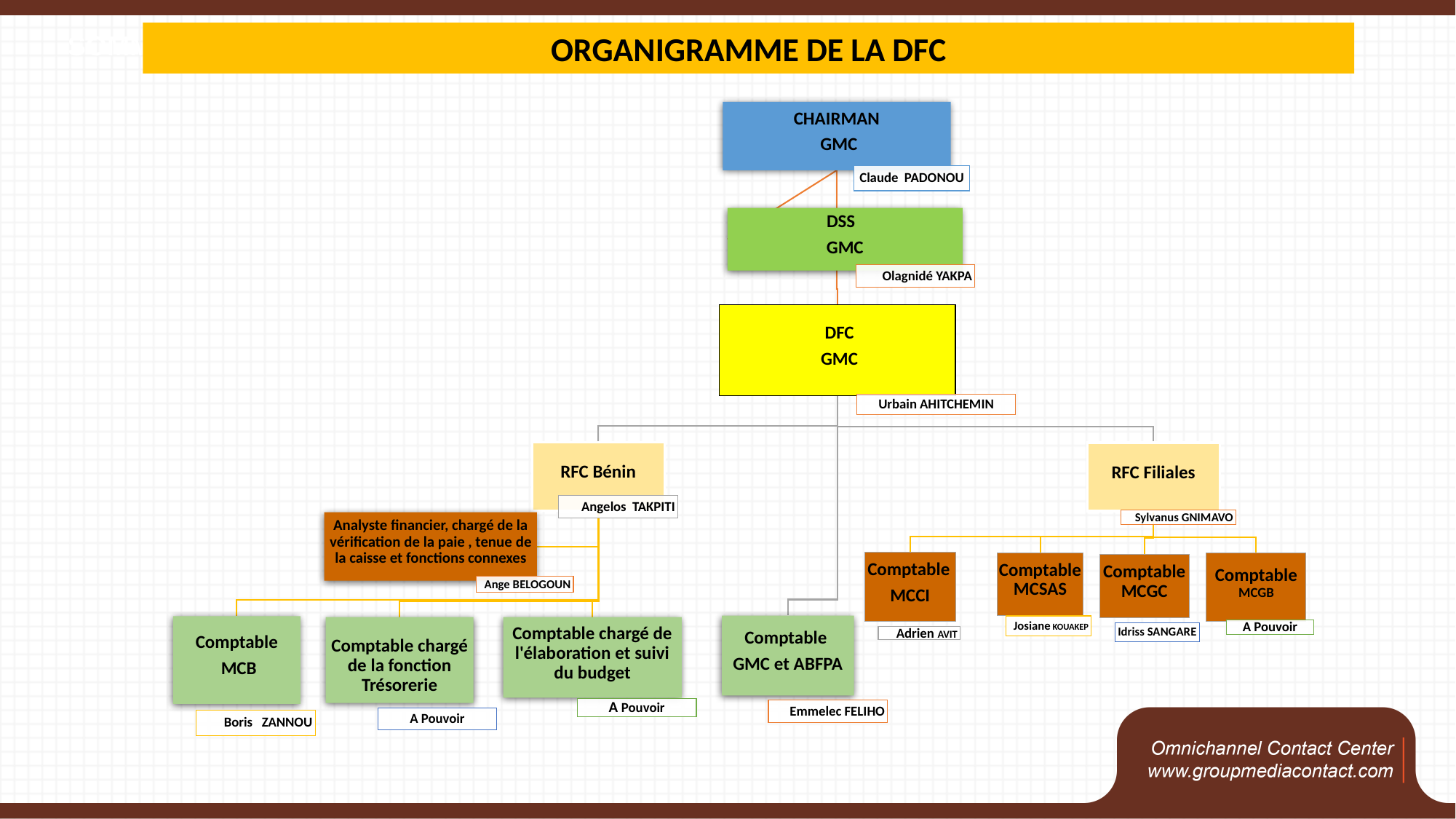

SOMMAIRE

ORGANIGRAMME DE LA DFC
CHAIRMAN
 GMC
Claude  PADONOU
 DFC
 GMC
Urbain AHITCHEMIN
RFC Bénin
Angelos  TAKPITI
Comptable
 MCB
Boris   ZANNOU

Comptable chargé de la fonction Trésorerie
A Pouvoir
Comptable chargé de l'élaboration et suivi du budget
A Pouvoir
Analyste financier, chargé de la vérification de la paie , tenue de la caisse et fonctions connexes
Ange BELOGOUN
RFC Filiales
Sylvanus GNIMAVO
Comptable
MCCI
Adrien AVIT
Comptable MCSAS
Josiane KOUAKEP
Comptable MCGC
Idriss SANGARE
Comptable MCGB
A Pouvoir
Comptable
GMC et ABFPA
Emmelec FELIHO
DSS
GMC
Olagnidé YAKPA